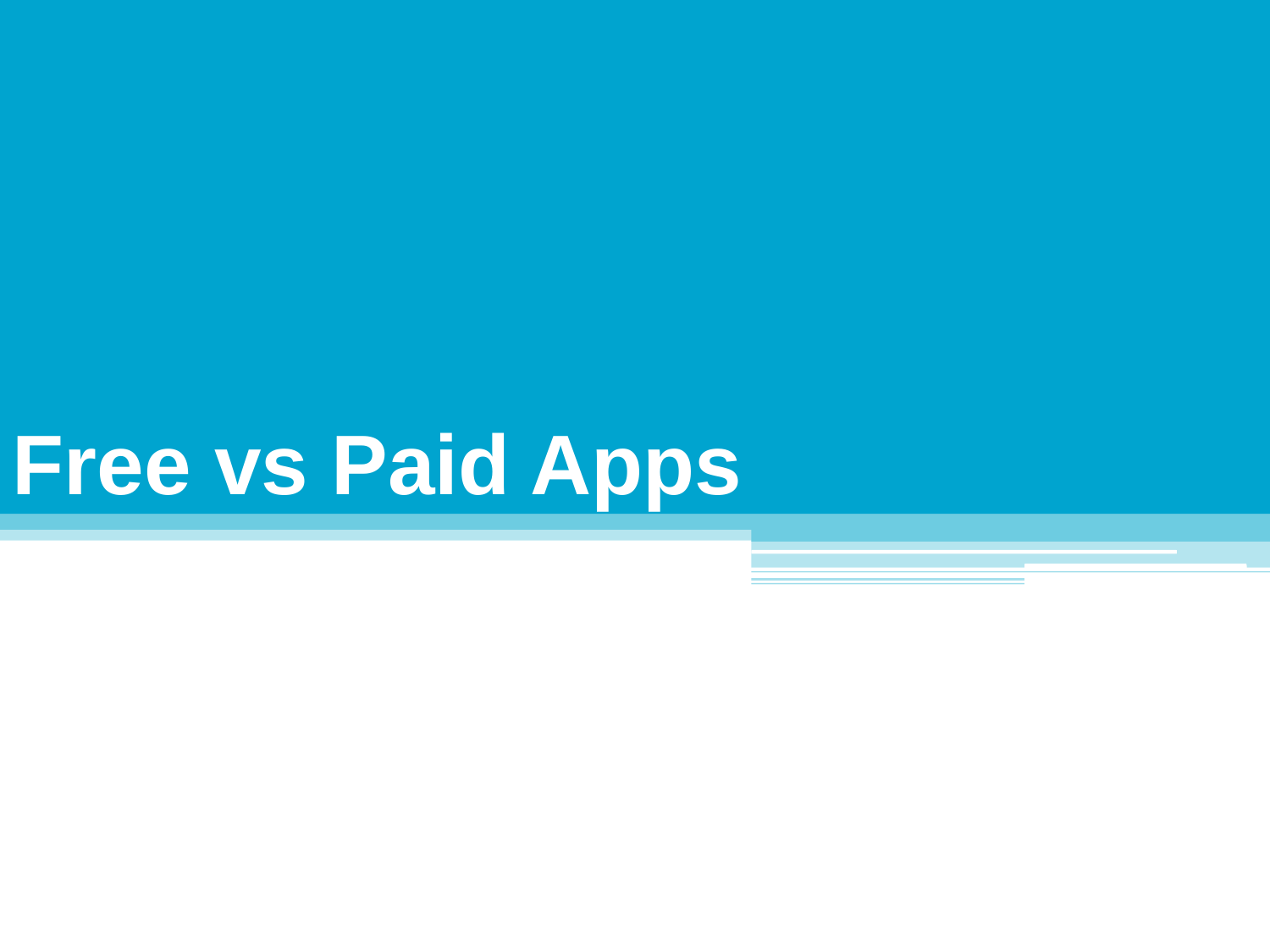

# Searching through ads
Free vs Paid Apps